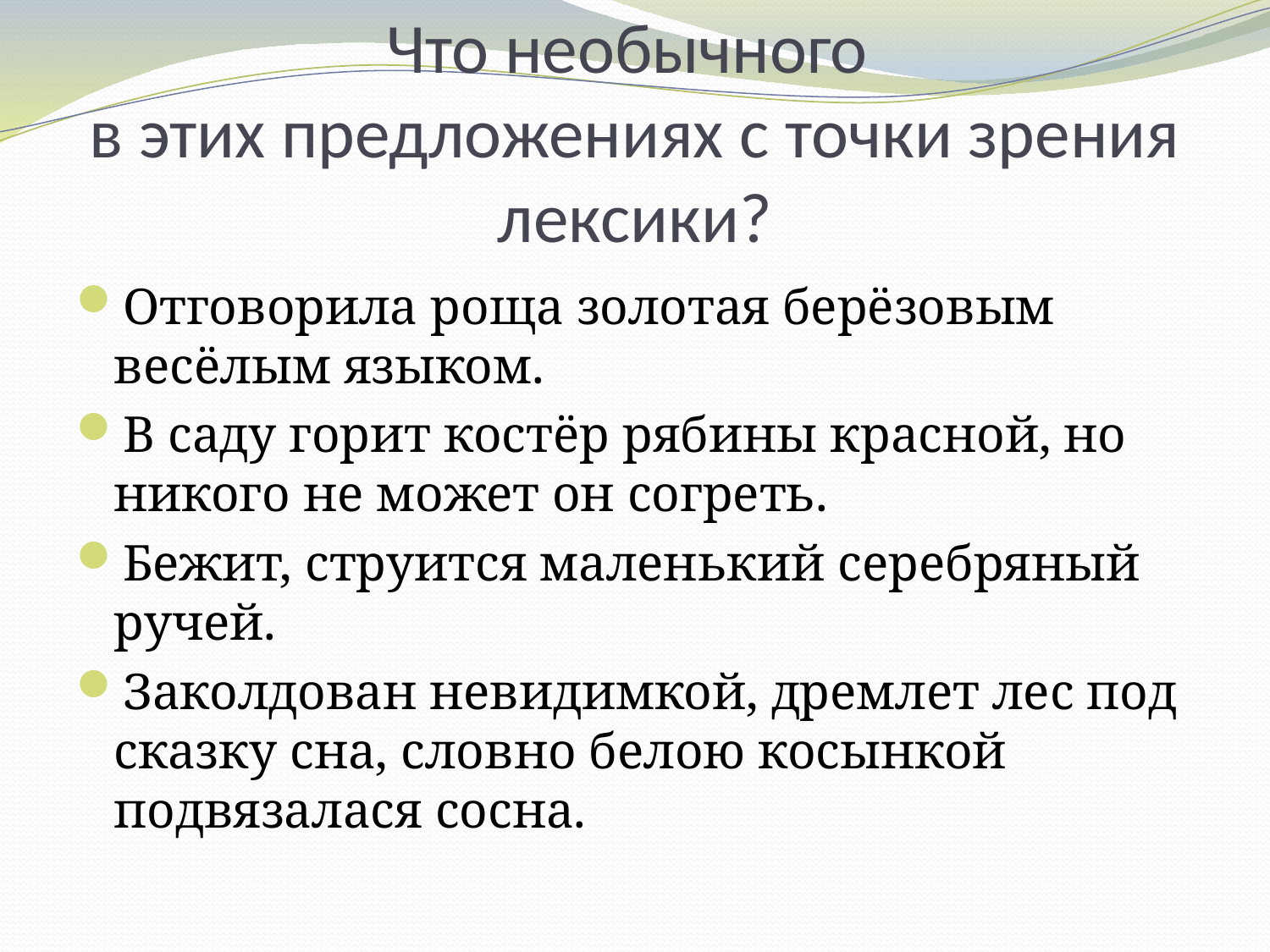

# Что необычного в этих предложениях с точки зрения лексики?
Отговорила роща золотая берёзовым весёлым языком.
В саду горит костёр рябины красной, но никого не может он согреть.
Бежит, струится маленький серебряный ручей.
Заколдован невидимкой, дремлет лес под сказку сна, словно белою косынкой подвязалася сосна.